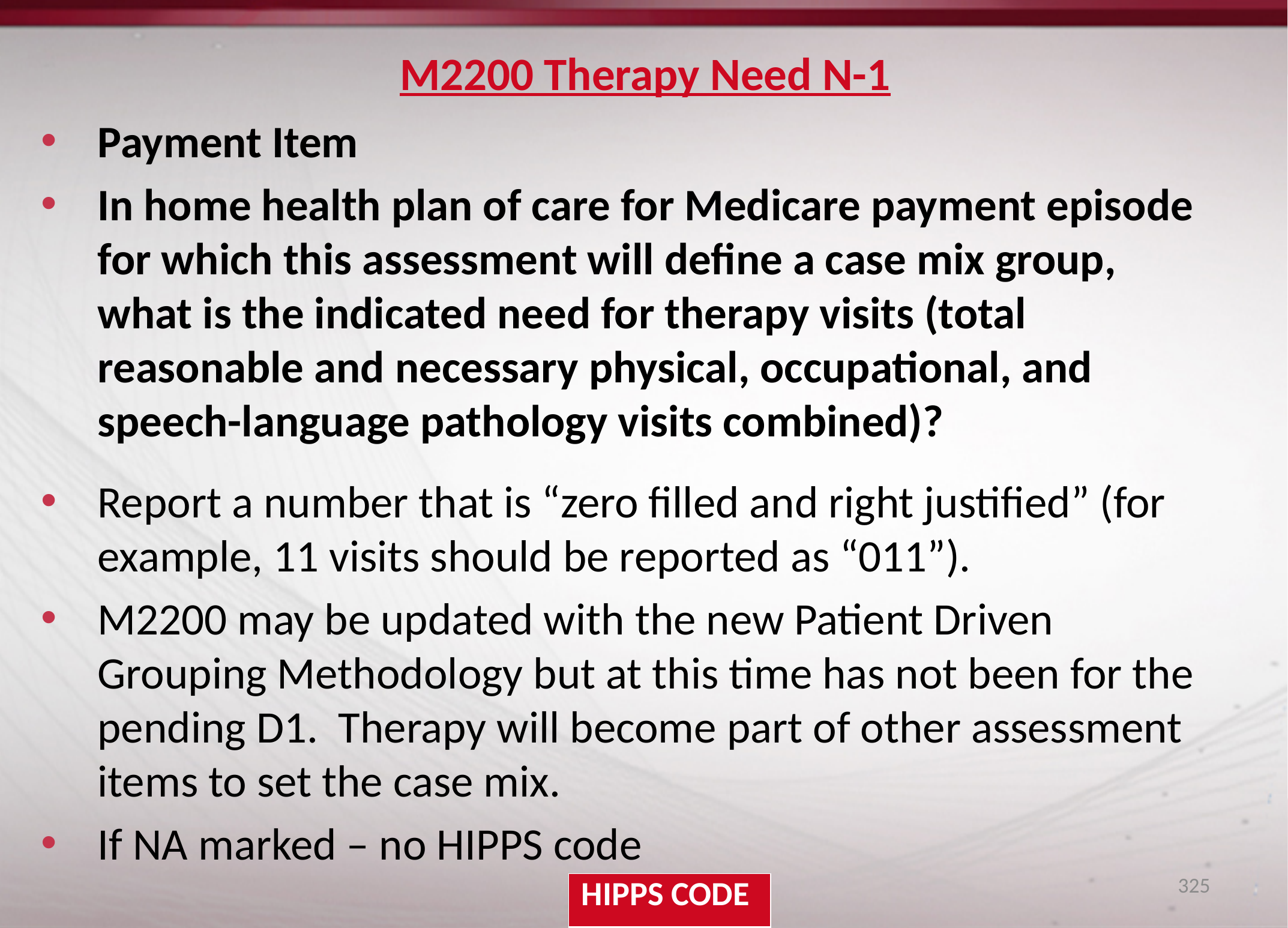

# M2200 Therapy Need N-1
Payment Item
In home health plan of care for Medicare payment episode for which this assessment will define a case mix group, what is the indicated need for therapy visits (total reasonable and necessary physical, occupational, and speech-language pathology visits combined)?

Report a number that is “zero filled and right justified” (for example, 11 visits should be reported as “011”).
M2200 may be updated with the new Patient Driven Grouping Methodology but at this time has not been for the pending D1.  Therapy will become part of other assessment items to set the case mix.
If NA marked – no HIPPS code
325
| HIPPS CODE |
| --- |